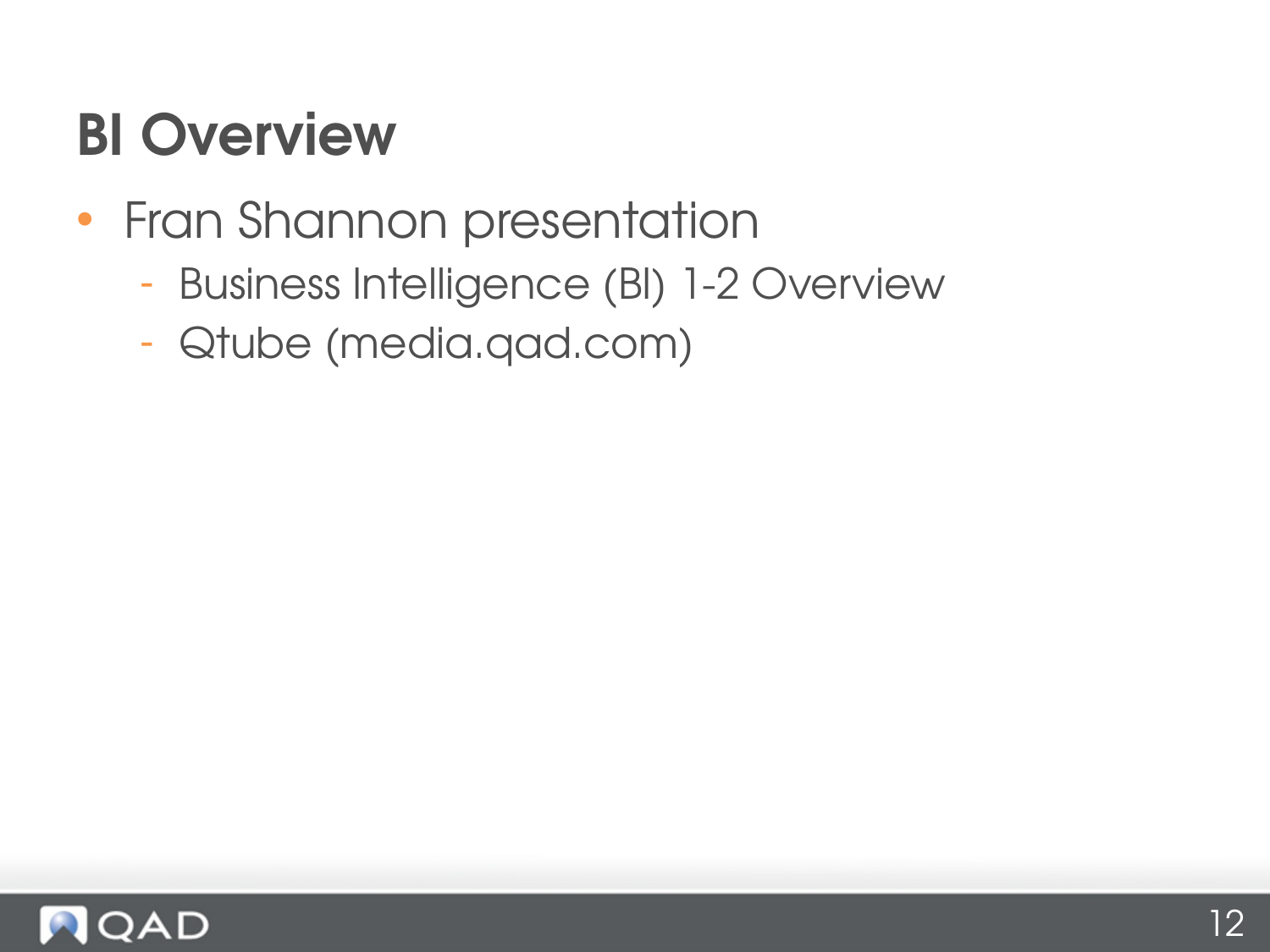

# BI Overview
Fran Shannon presentation
Business Intelligence (BI) 1-2 Overview
Qtube (media.qad.com)

12